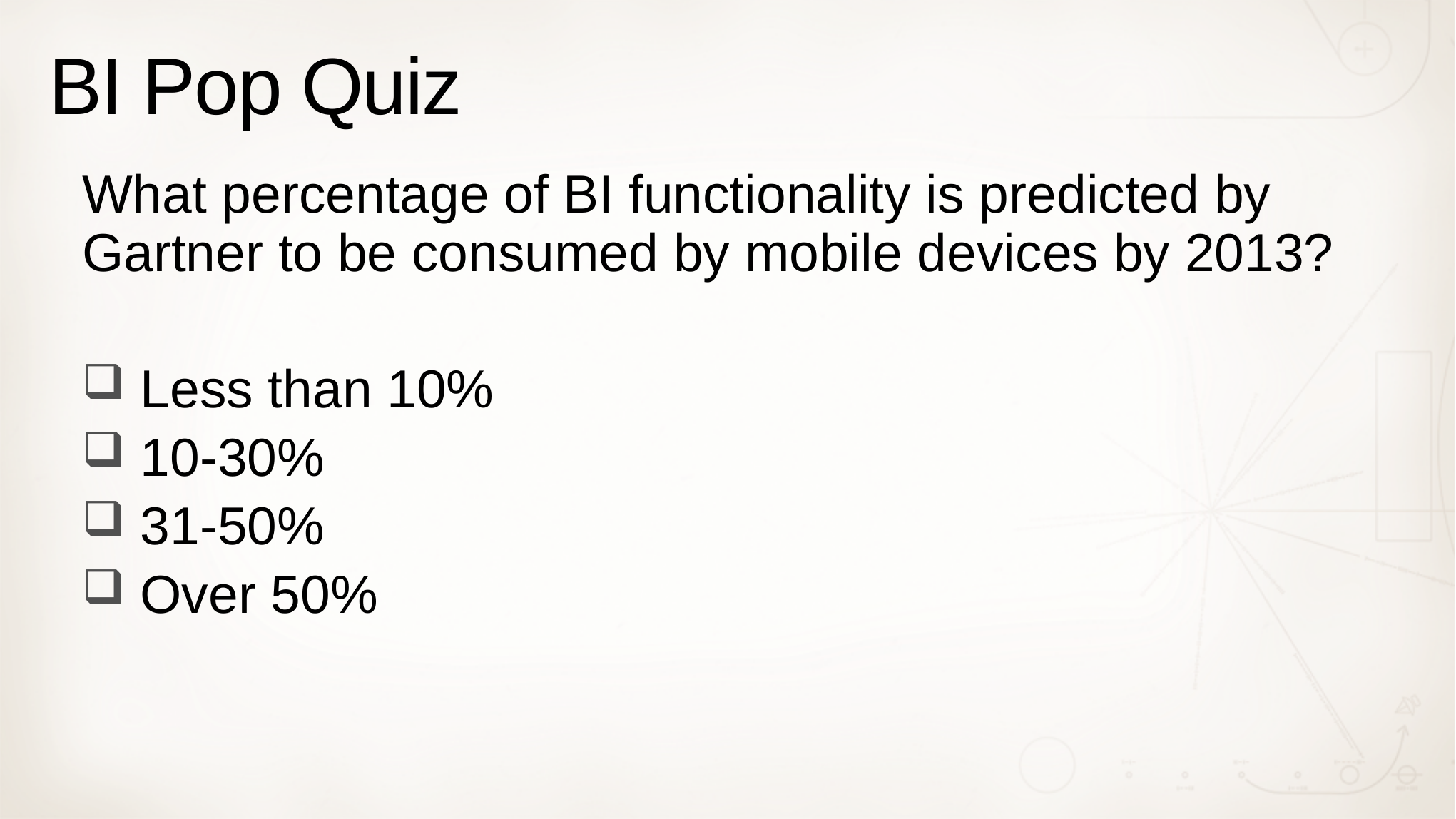

# BI Pop Quiz
What percentage of BI functionality is predicted by
Gartner to be consumed by mobile devices by 2013?

 Less than 10%
 10-30%
 31-50%
 Over 50%